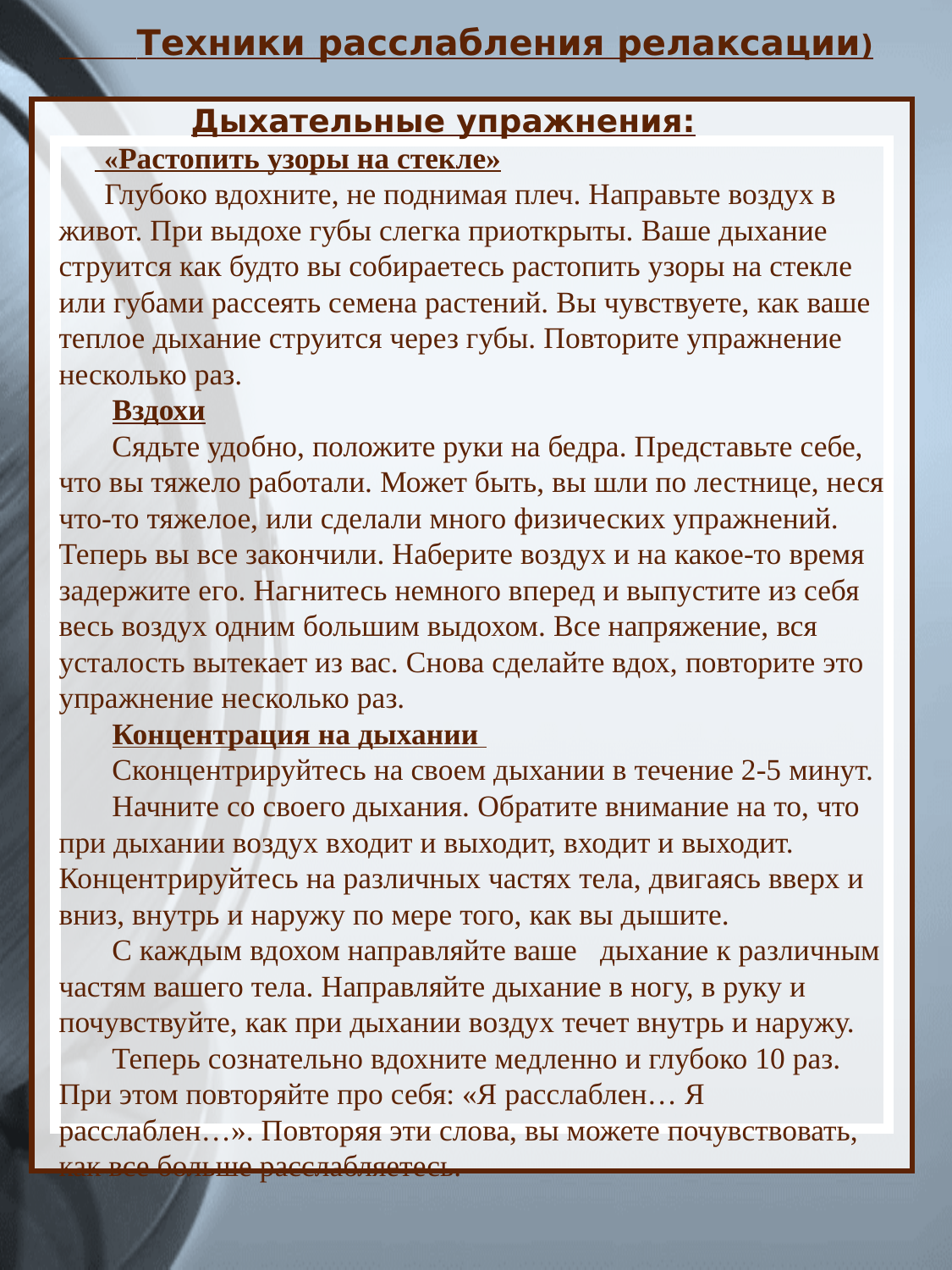

# Техники расслабления релаксации)         Дыхательные упражнения:        «Растопить узоры на стекле»       Глубоко вдохните, не поднимая плеч. Направьте воздух в живот. При выдохе губы слегка приоткрыты. Ваше дыхание струится как будто вы собираетесь растопить узоры на стекле или губами рассеять семена растений. Вы чувствуете, как ваше теплое дыхание струится через губы. Повторите упражнение несколько раз.        Вздохи        Сядьте удобно, положите руки на бедра. Представьте себе, что вы тяжело работали. Может быть, вы шли по лестнице, неся что-то тяжелое, или сделали много физических упражнений. Теперь вы все закончили. Наберите воздух и на какое-то время задержите его. Нагнитесь немного вперед и выпустите из себя весь воздух одним большим выдохом. Все напряжение, вся усталость вытекает из вас. Снова сделайте вдох, повторите это упражнение несколько раз.        Концентрация на дыхании        Сконцентрируйтесь на своем дыхании в течение 2-5 минут.        Начните со своего дыхания. Обратите внимание на то, что при дыхании воздух входит и выходит, входит и выходит. Концентрируйтесь на различных частях тела, двигаясь вверх и вниз, внутрь и наружу по мере того, как вы дышите.        С каждым вдохом направляйте ваше   дыхание к различным частям вашего тела. Направляйте дыхание в ногу, в руку и почувствуйте, как при дыхании воздух течет внутрь и наружу.        Теперь сознательно вдохните медленно и глубоко 10 раз. При этом повторяйте про себя: «Я расслаблен… Я расслаблен…». Повторяя эти слова, вы можете почувствовать, как все больше расслабляетесь.